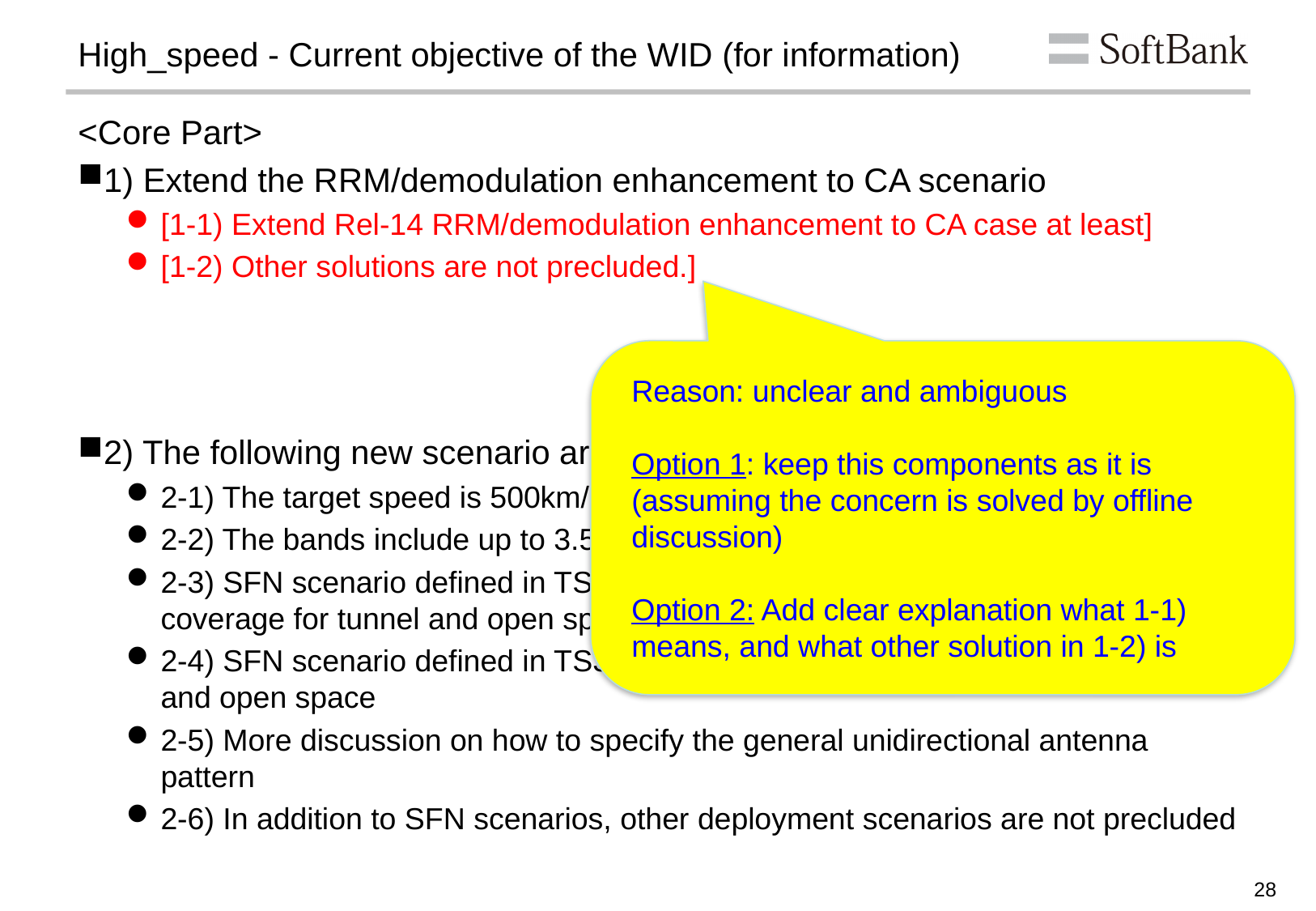

# High_speed - Current objective of the WID (for information)
<Core Part>
1) Extend the RRM/demodulation enhancement to CA scenario
[1-1) Extend Rel-14 RRM/demodulation enhancement to CA case at least]
[1-2) Other solutions are not precluded.]

2) The following new scenario are considered
2-1) The target speed is 500km/h
2-2) The bands include up to 3.5GHz
2-3) SFN scenario defined in TS36.101 and TR36.878 with bidirectional coverage for tunnel and open space
2-4) SFN scenario defined in TS36.878 with unidirectional coverage for tunnel and open space
2-5) More discussion on how to specify the general unidirectional antenna pattern
2-6) In addition to SFN scenarios, other deployment scenarios are not precluded

Reason: unclear and ambiguous

Option 1: keep this components as it is (assuming the concern is solved by offline discussion)

Option 2: Add clear explanation what 1-1) means, and what other solution in 1-2) is